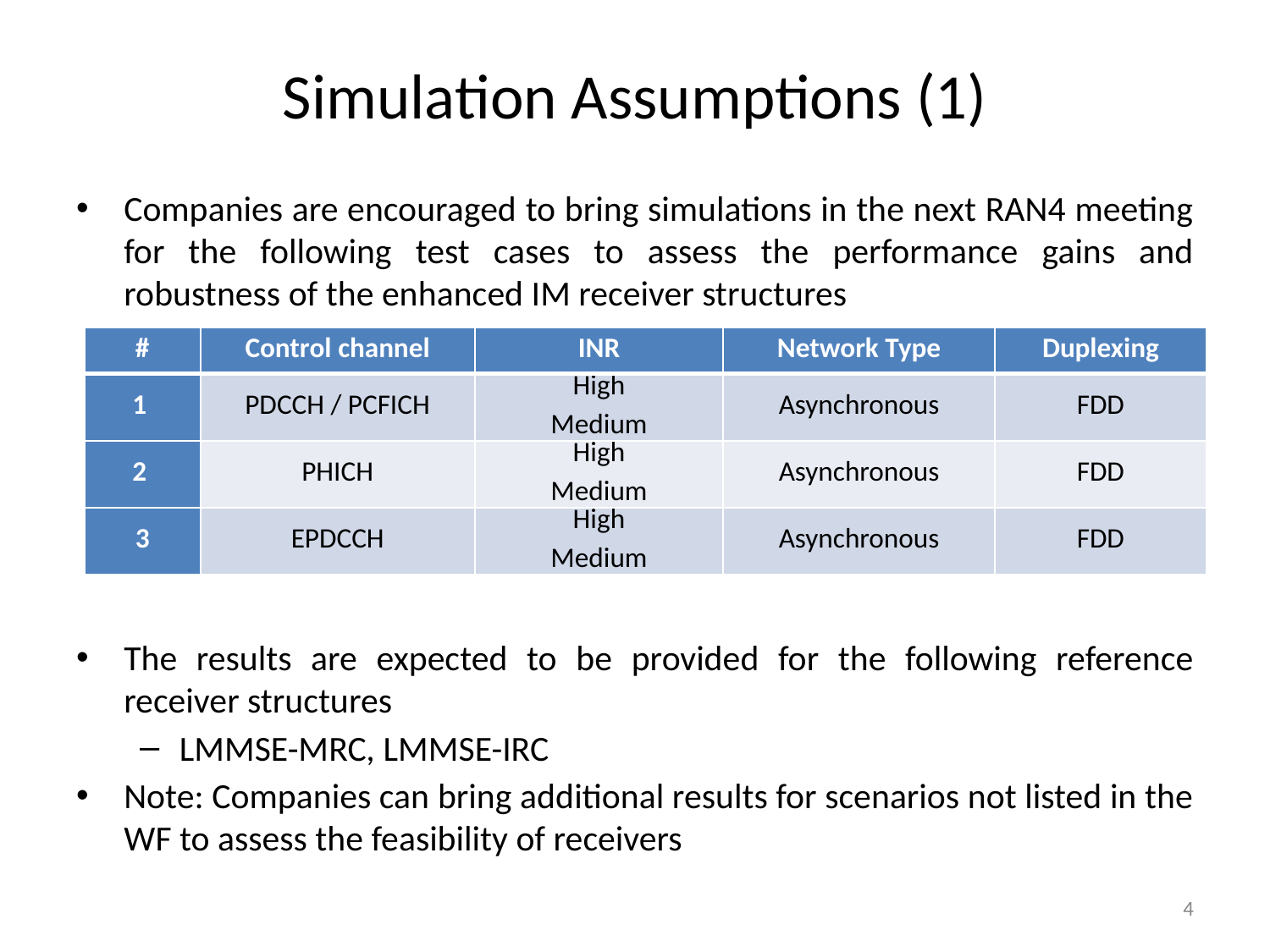

# Simulation Assumptions (1)
Companies are encouraged to bring simulations in the next RAN4 meeting for the following test cases to assess the performance gains and robustness of the enhanced IM receiver structures

The results are expected to be provided for the following reference receiver structures
LMMSE-MRC, LMMSE-IRC
Note: Companies can bring additional results for scenarios not listed in the WF to assess the feasibility of receivers

| # | Control channel | INR | Network Type | Duplexing |
| --- | --- | --- | --- | --- |
| 1 | PDCCH / PCFICH | High Medium | Asynchronous | FDD |
| 2 | PHICH | High Medium | Asynchronous | FDD |
| 3 | EPDCCH | High Medium | Asynchronous | FDD |
4